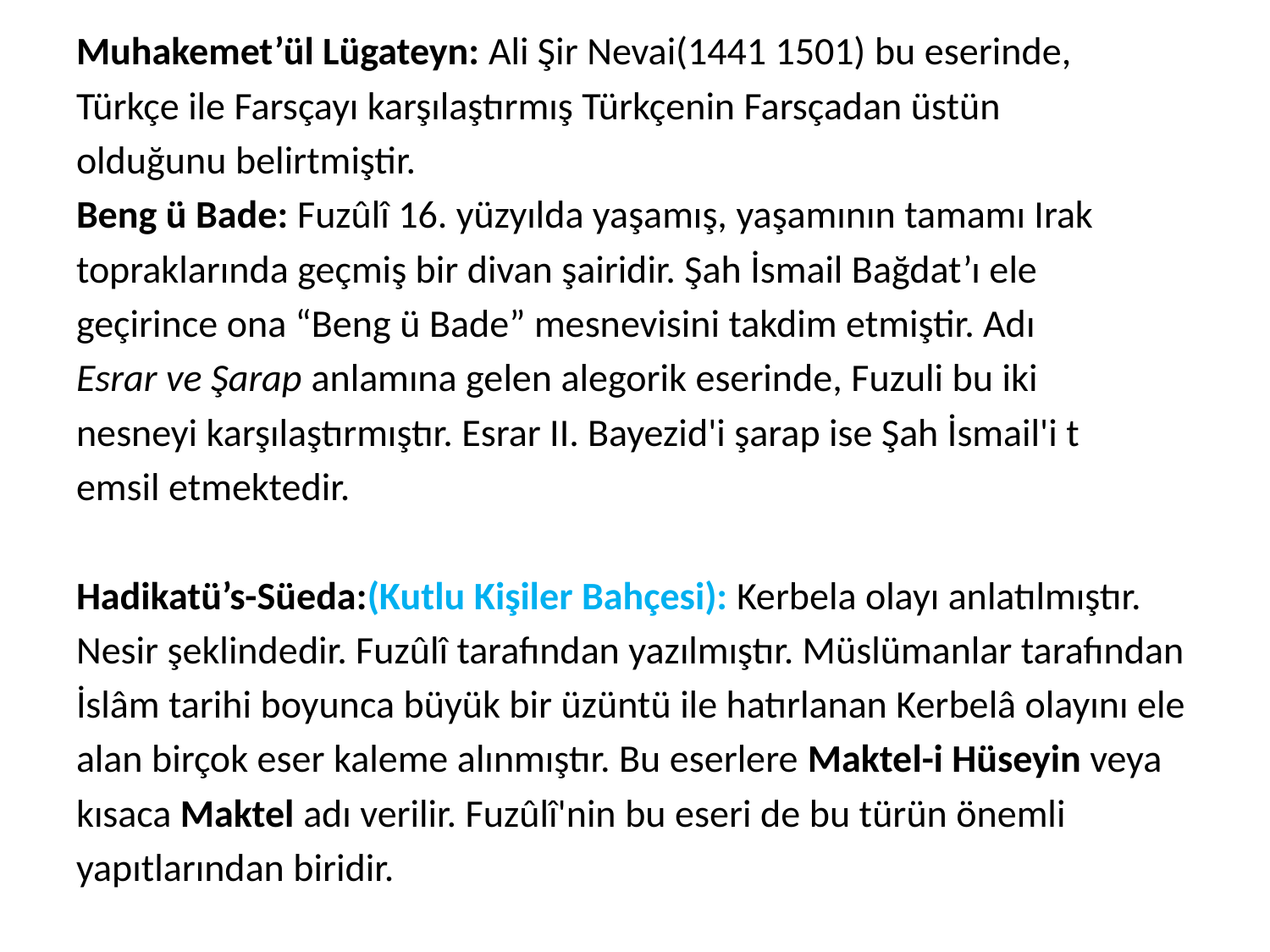

Muhakemet’ül Lügateyn: Ali Şir Nevai(1441 1501) bu eserinde,
Türkçe ile Farsçayı karşılaştırmış Türkçenin Farsçadan üstün
olduğunu belirtmiştir.
Beng ü Bade: Fuzûlî 16. yüzyılda yaşamış, yaşamının tamamı Irak
topraklarında geçmiş bir divan şairidir. Şah İsmail Bağdat’ı ele
geçirince ona “Beng ü Bade” mesnevisini takdim etmiştir. Adı
Esrar ve Şarap anlamına gelen alegorik eserinde, Fuzuli bu iki
nesneyi karşılaştırmıştır. Esrar II. Bayezid'i şarap ise Şah İsmail'i t
emsil etmektedir.

Hadikatü’s-Süeda:(Kutlu Kişiler Bahçesi): Kerbela olayı anlatılmıştır.
Nesir şeklindedir. Fuzûlî tarafından yazılmıştır. Müslümanlar tarafından
İslâm tarihi boyunca büyük bir üzüntü ile hatırlanan Kerbelâ olayını ele
alan birçok eser kaleme alınmıştır. Bu eserlere Maktel-i Hüseyin veya
kısaca Maktel adı verilir. Fuzûlî'nin bu eseri de bu türün önemli
yapıtlarından biridir.